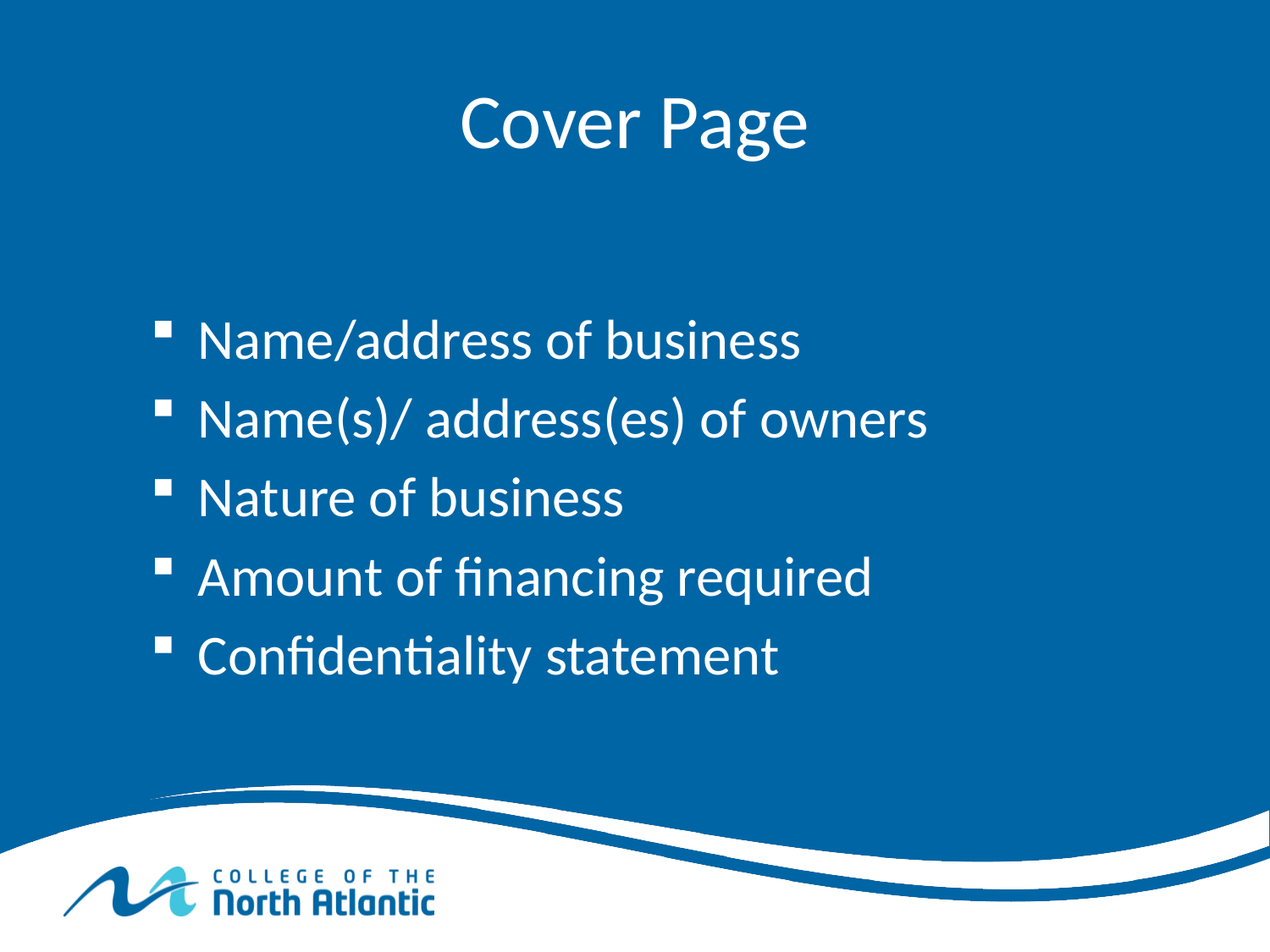

# Cover Page
Name/address of business
Name(s)/ address(es) of owners
Nature of business
Amount of financing required
Confidentiality statement